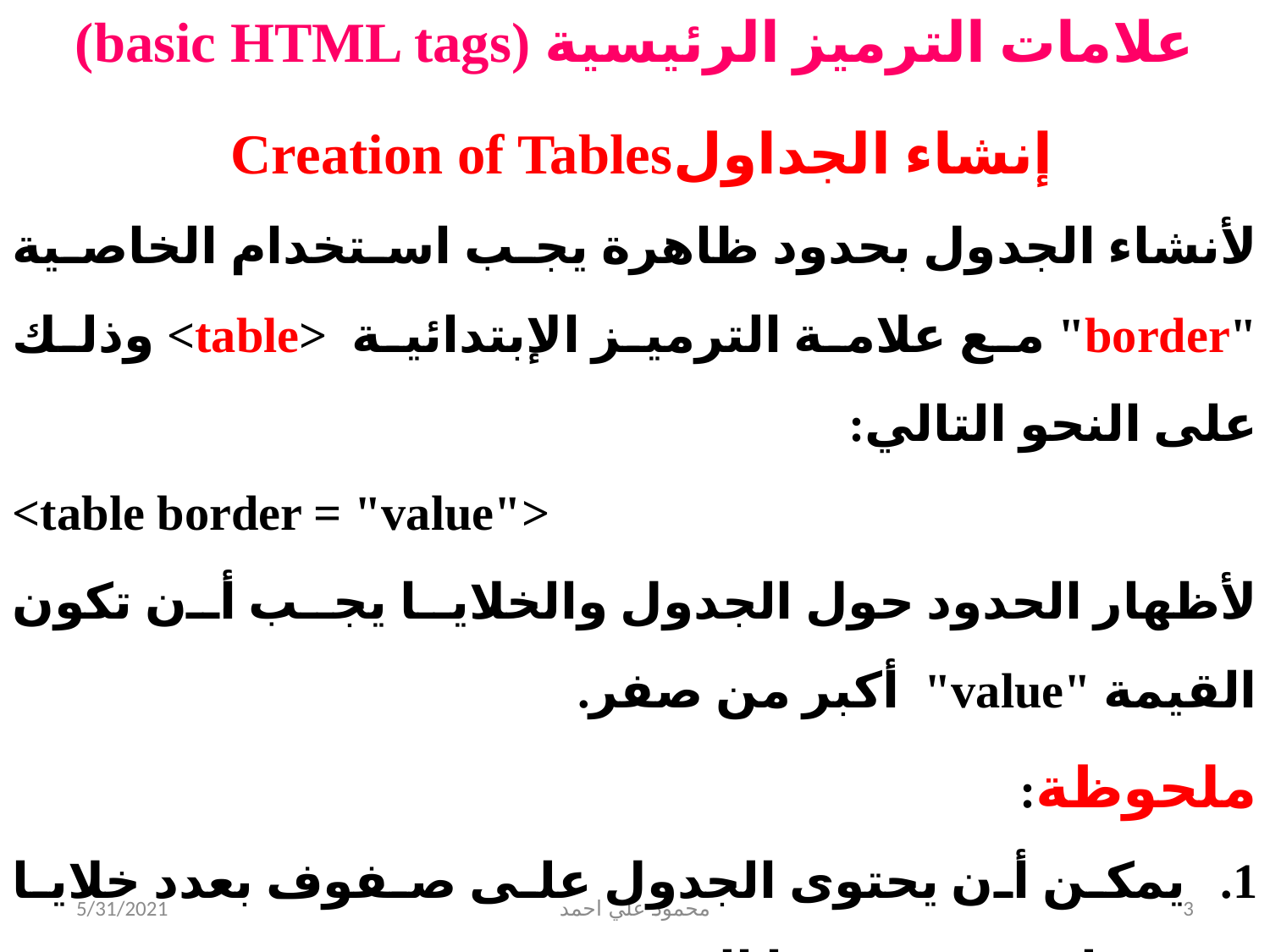

علامات الترميز الرئيسية (basic HTML tags)

إنشاء الجداولCreation of Tables
لأنشاء الجدول بحدود ظاهرة يجب استخدام الخاصية "border" مع علامة الترميز الإبتدائية  <table> وذلك على النحو التالي:
<table border = "value">
لأظهار الحدود حول الجدول والخلايا يجب أن تكون القيمة "value"  أكبر من صفر.
ملحوظة:
يمكن أن يحتوى الجدول على صفوف بعدد خلايا مختلفة عن بعضها البعض
لا تظهر الحدود حول الخلايا المفقودة بالصفوف غير متساوة الخلايا.
5/31/2021
محمود علي احمد
3